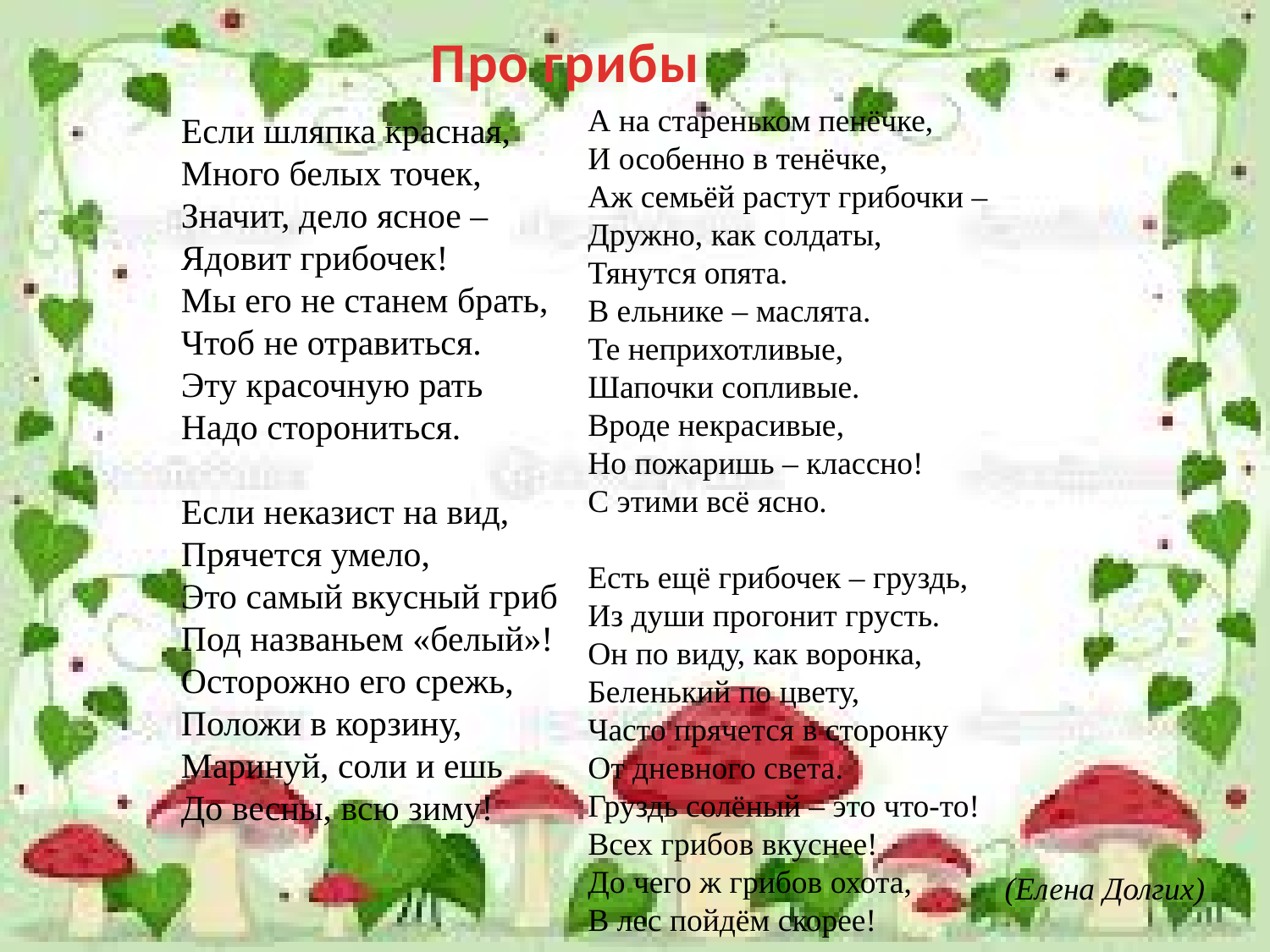

Про грибы
Если шляпка красная,
Много белых точек,
Значит, дело ясное –
Ядовит грибочек!
Мы его не станем брать,
Чтоб не отравиться.
Эту красочную рать
Надо сторониться.
Если неказист на вид,
Прячется умело,
Это самый вкусный гриб
Под названьем «белый»!
Осторожно его срежь,
Положи в корзину,
Маринуй, соли и ешь
До весны, всю зиму!
А на стареньком пенёчке,
И особенно в тенёчке,
Аж семьёй растут грибочки –
Дружно, как солдаты,
Тянутся опята.
В ельнике – маслята.
Те неприхотливые,
Шапочки сопливые.
Вроде некрасивые,
Но пожаришь – классно!
С этими всё ясно.
Есть ещё грибочек – груздь,
Из души прогонит грусть.
Он по виду, как воронка,
Беленький по цвету,
Часто прячется в сторонку
От дневного света.
Груздь солёный – это что-то!
Всех грибов вкуснее!
До чего ж грибов охота,
В лес пойдём скорее!
(Елена Долгих)